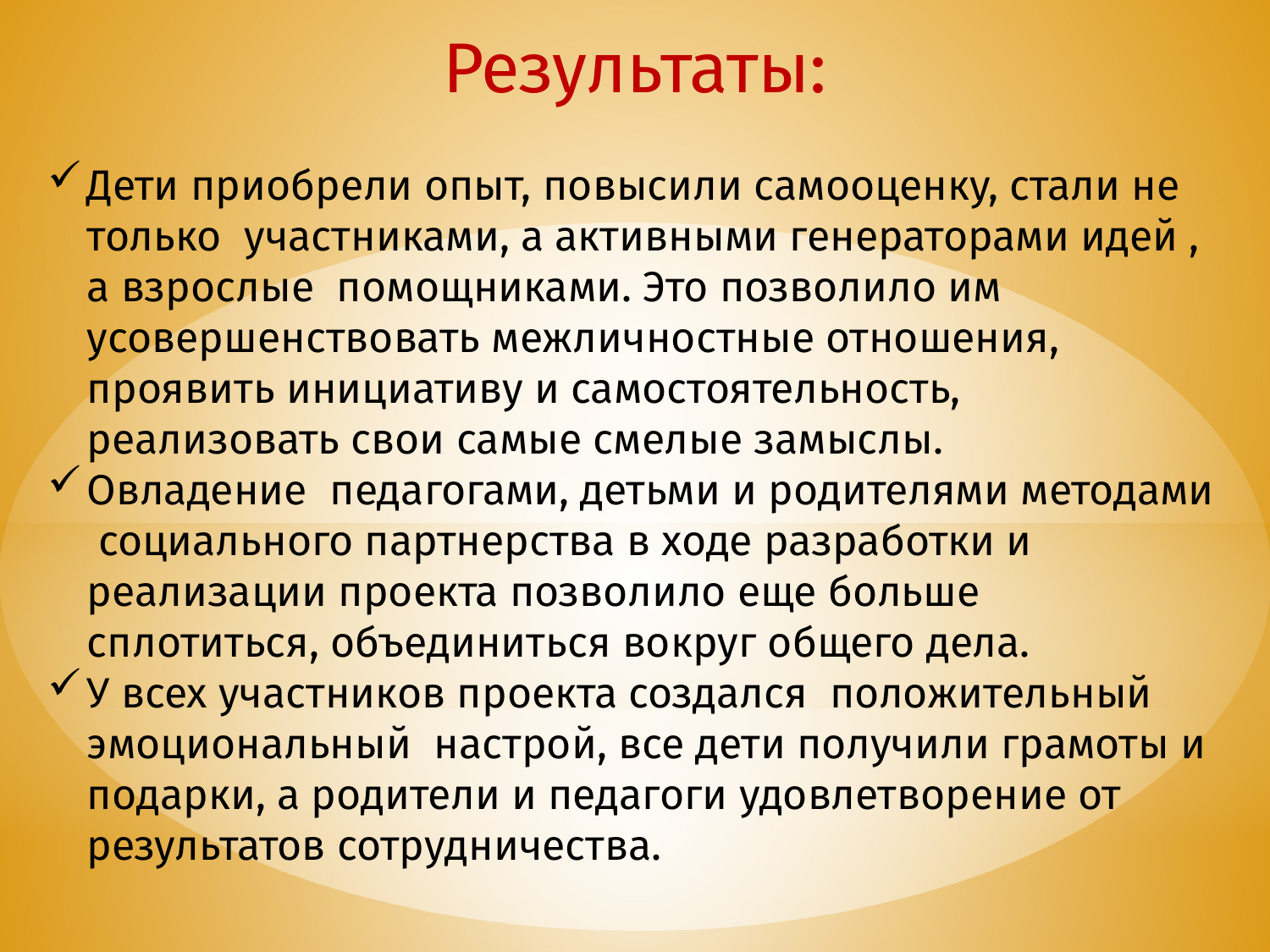

Результаты:

Дети приобрели опыт, повысили самооценку, стали не только  участниками, а активными генераторами идей ,  а взрослые  помощниками. Это позволило им усовершенствовать межличностные отношения, проявить инициативу и самостоятельность, реализовать свои самые смелые замыслы.
Овладение  педагогами, детьми и родителями методами  социального партнерства в ходе разработки и реализации проекта позволило еще больше сплотиться, объединиться вокруг общего дела.
У всех участников проекта создался  положительный эмоциональный  настрой, все дети получили грамоты и подарки, а родители и педагоги удовлетворение от результатов сотрудничества.